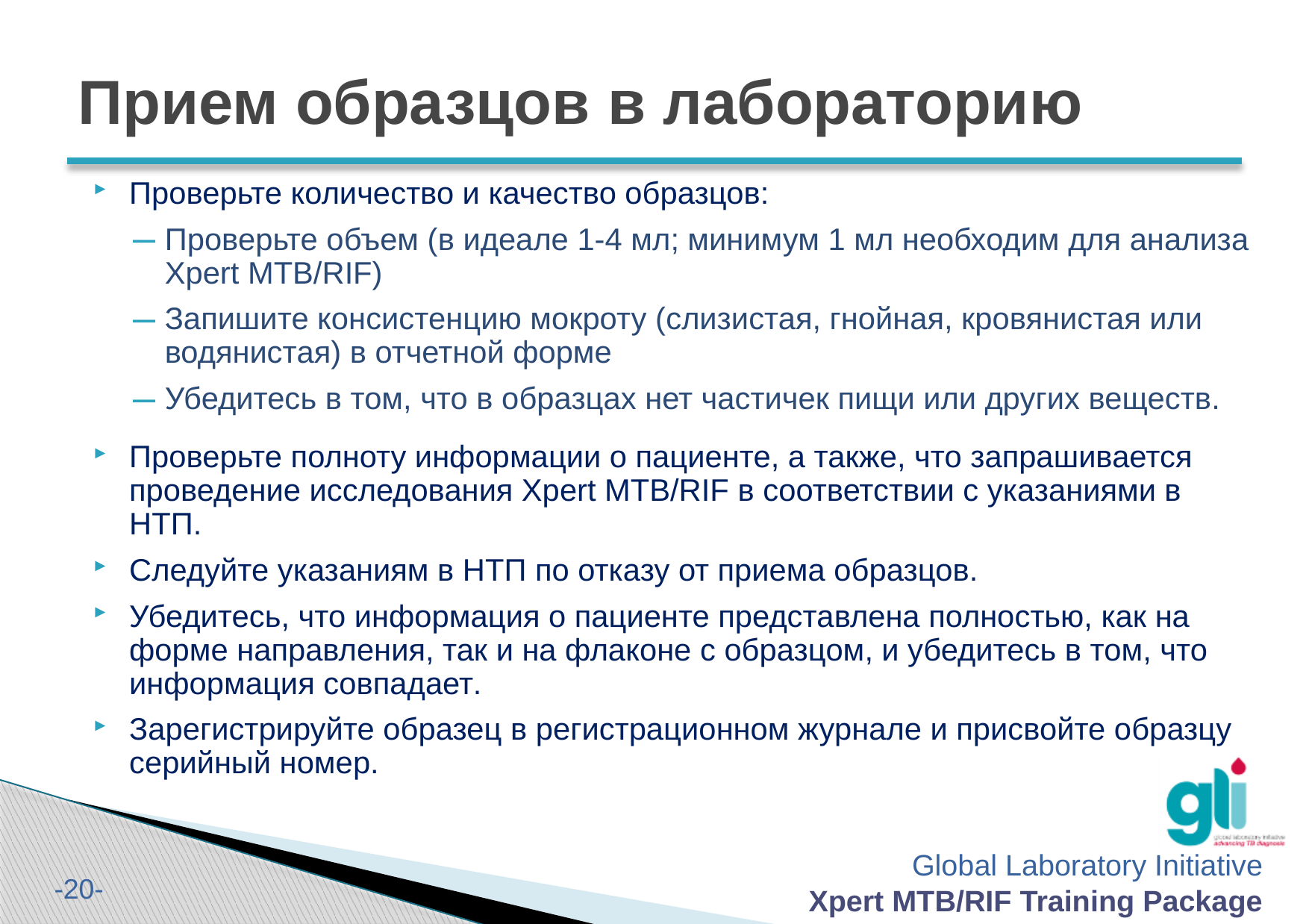

# Прием образцов в лабораторию
Проверьте количество и качество образцов:
Проверьте объем (в идеале 1-4 мл; минимум 1 мл необходим для анализа Xpert MTB/RIF)
Запишите консистенцию мокроту (слизистая, гнойная, кровянистая или водянистая) в отчетной форме
Убедитесь в том, что в образцах нет частичек пищи или других веществ.
Проверьте полноту информации о пациенте, а также, что запрашивается проведение исследования Xpert MTB/RIF в соответствии с указаниями в НТП.
Следуйте указаниям в НТП по отказу от приема образцов.
Убедитесь, что информация о пациенте представлена полностью, как на форме направления, так и на флаконе с образцом, и убедитесь в том, что информация совпадает.
Зарегистрируйте образец в регистрационном журнале и присвойте образцу серийный номер.